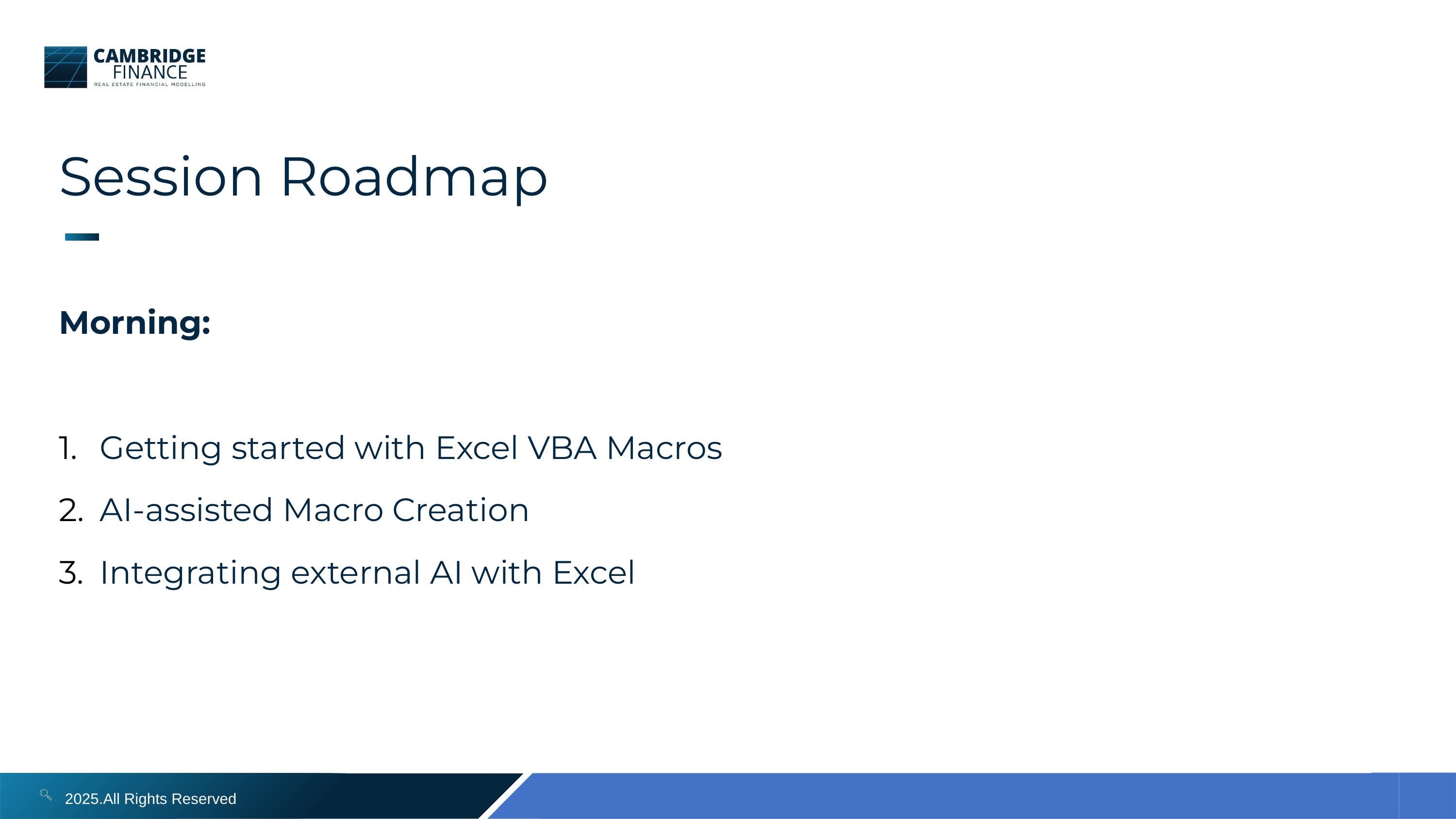

Session Roadmap
Morning:

Getting started with Excel VBA Macros
AI-assisted Macro Creation
Integrating external AI with Excel

2025.All Rights Reserved